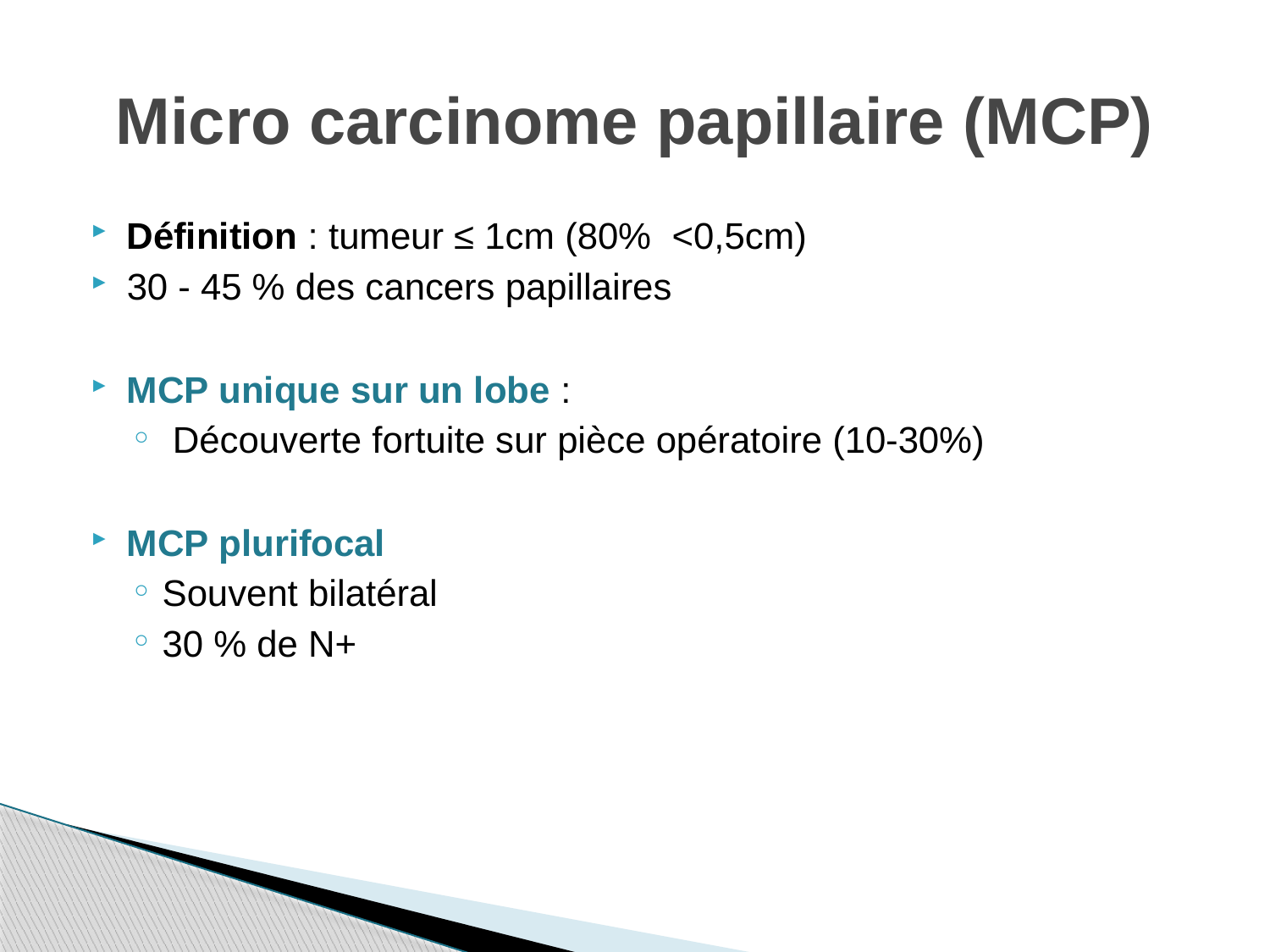

# Micro carcinome papillaire (MCP)
Définition : tumeur ≤ 1cm (80%  <0,5cm)
30 - 45 % des cancers papillaires

MCP unique sur un lobe :
 Découverte fortuite sur pièce opératoire (10-30%)

MCP plurifocal
Souvent bilatéral
30 % de N+